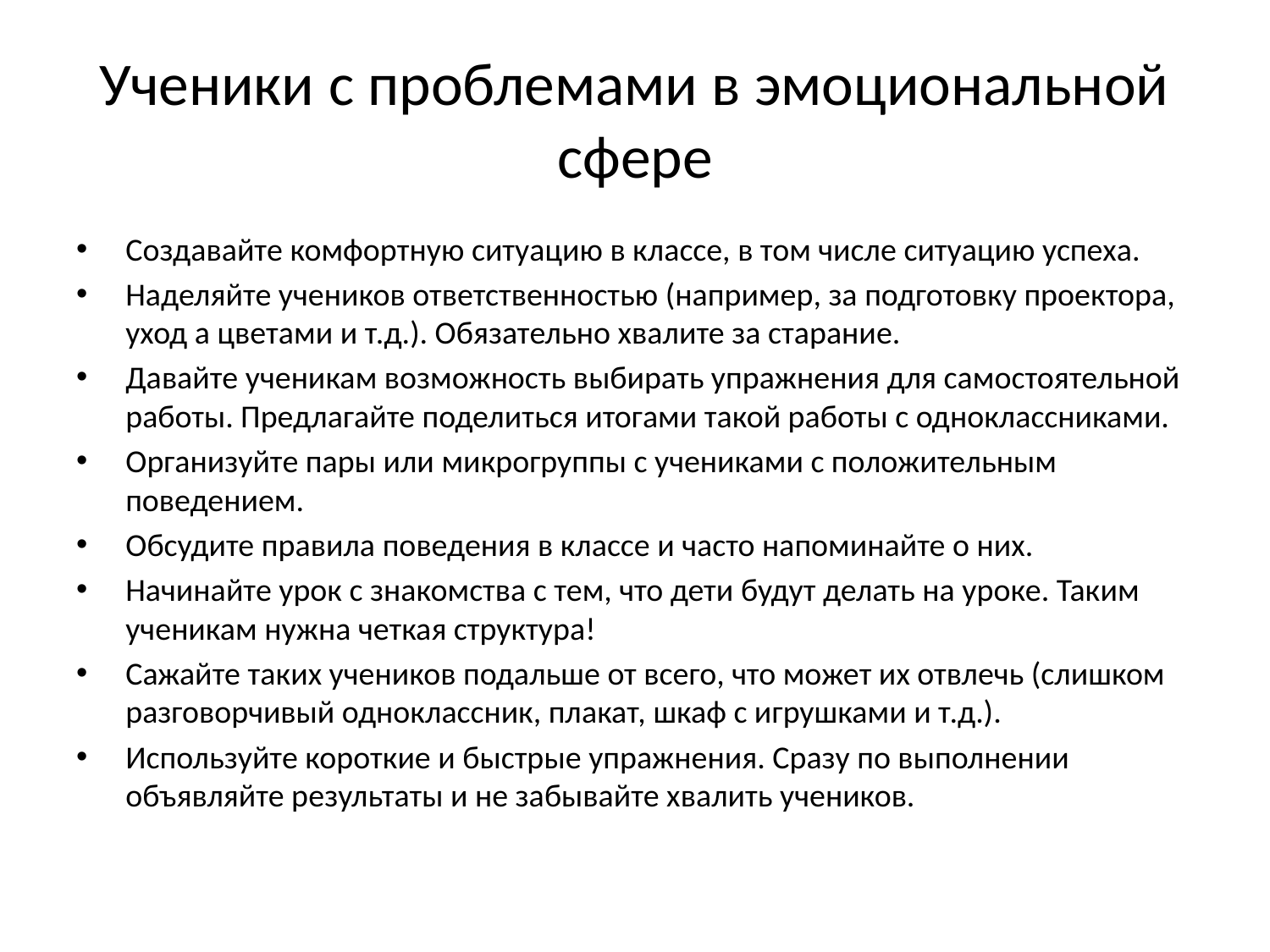

# Ученики с проблемами в эмоциональной сфере
Создавайте комфортную ситуацию в классе, в том числе ситуацию успеха.
Наделяйте учеников ответственностью (например, за подготовку проектора, уход а цветами и т.д.). Обязательно хвалите за старание.
Давайте ученикам возможность выбирать упражнения для самостоятельной работы. Предлагайте поделиться итогами такой работы с одноклассниками.
Организуйте пары или микрогруппы с учениками с положительным поведением.
Обсудите правила поведения в классе и часто напоминайте о них.
Начинайте урок с знакомства с тем, что дети будут делать на уроке. Таким ученикам нужна четкая структура!
Сажайте таких учеников подальше от всего, что может их отвлечь (слишком разговорчивый одноклассник, плакат, шкаф с игрушками и т.д.).
Используйте короткие и быстрые упражнения. Сразу по выполнении объявляйте результаты и не забывайте хвалить учеников.